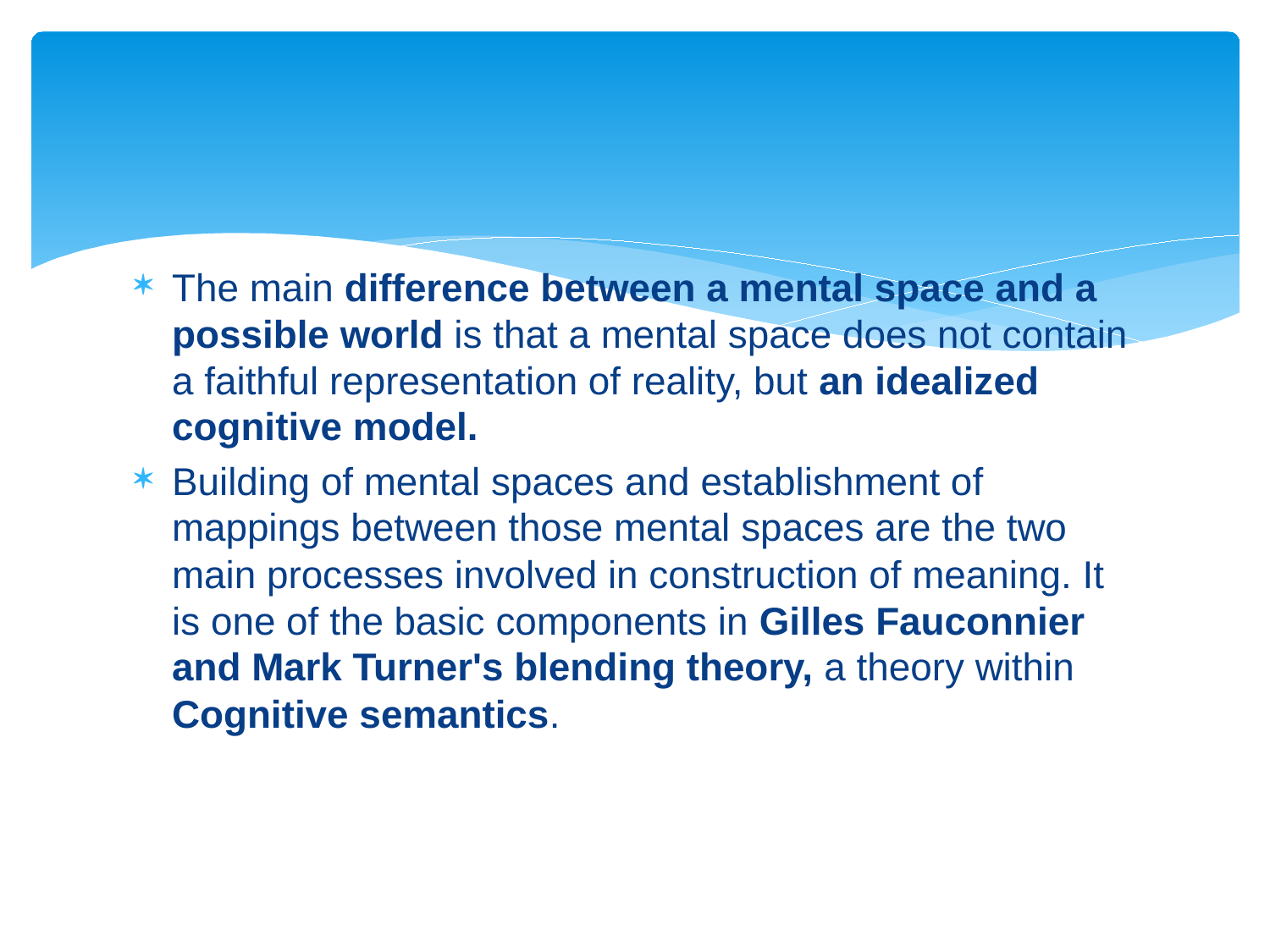

#
The main difference between a mental space and a possible world is that a mental space does not contain a faithful representation of reality, but an idealized cognitive model.
Building of mental spaces and establishment of mappings between those mental spaces are the two main processes involved in construction of meaning. It is one of the basic components in Gilles Fauconnier and Mark Turner's blending theory, a theory within Cognitive semantics.